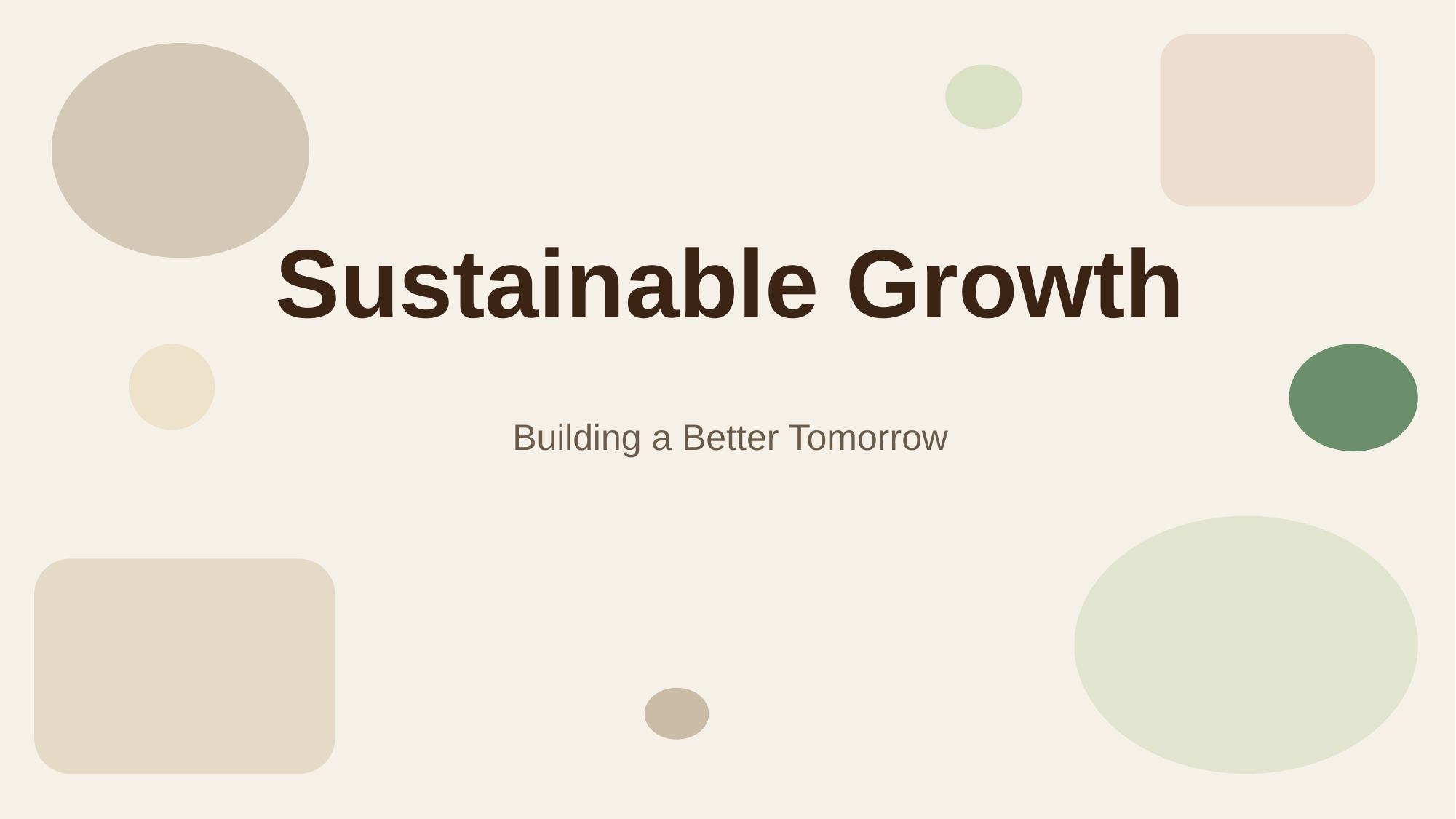

2M
Join Our Mission
Sustainable Growth
40%
01
02
03
Trees Planted

Reforestation efforts spanning three continents
Reduce
Reuse
Regenerate
Less Waste
Building a Better Tomorrow
Together, we can build a sustainable future
Reduction in operational waste across all facilities
Minimize waste at every step of the supply chain
Extend product lifecycles through circular design
Restore ecosystems and build for the future

Carbon
www.earthandsage.org
Neutral

Certified carbon neutral since 2024